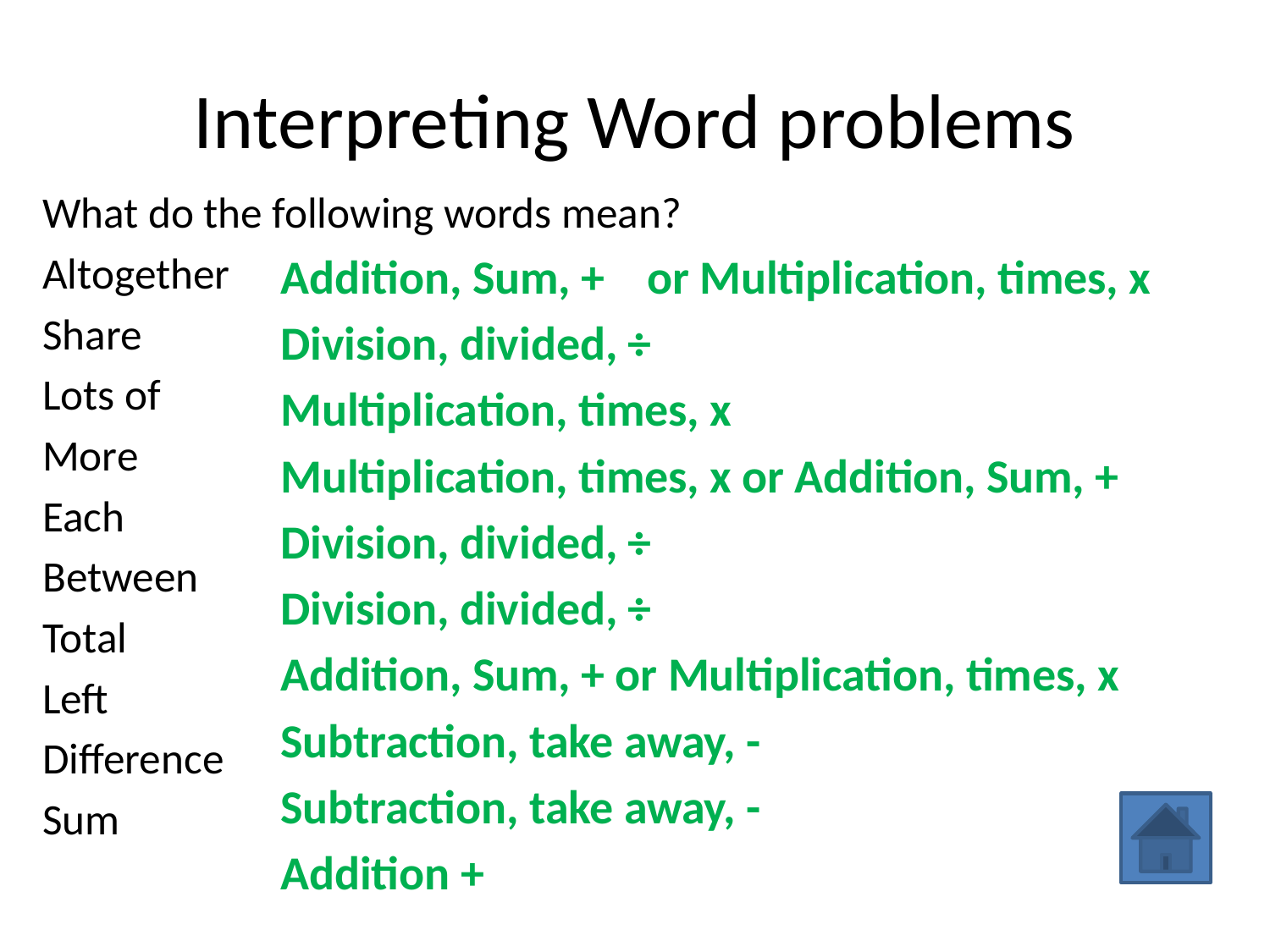

# Interpreting Word problems
What do the following words mean?
Altogether
Share
Lots of
More
Each
Between
Total
Left
Difference
Sum
Addition, Sum, +    or Multiplication, times, x
Division, divided, ÷
Multiplication, times, x
Multiplication, times, x or Addition, Sum, +
Division, divided, ÷
Division, divided, ÷
Addition, Sum, + or Multiplication, times, x
Subtraction, take away, -
Subtraction, take away, -
Addition +